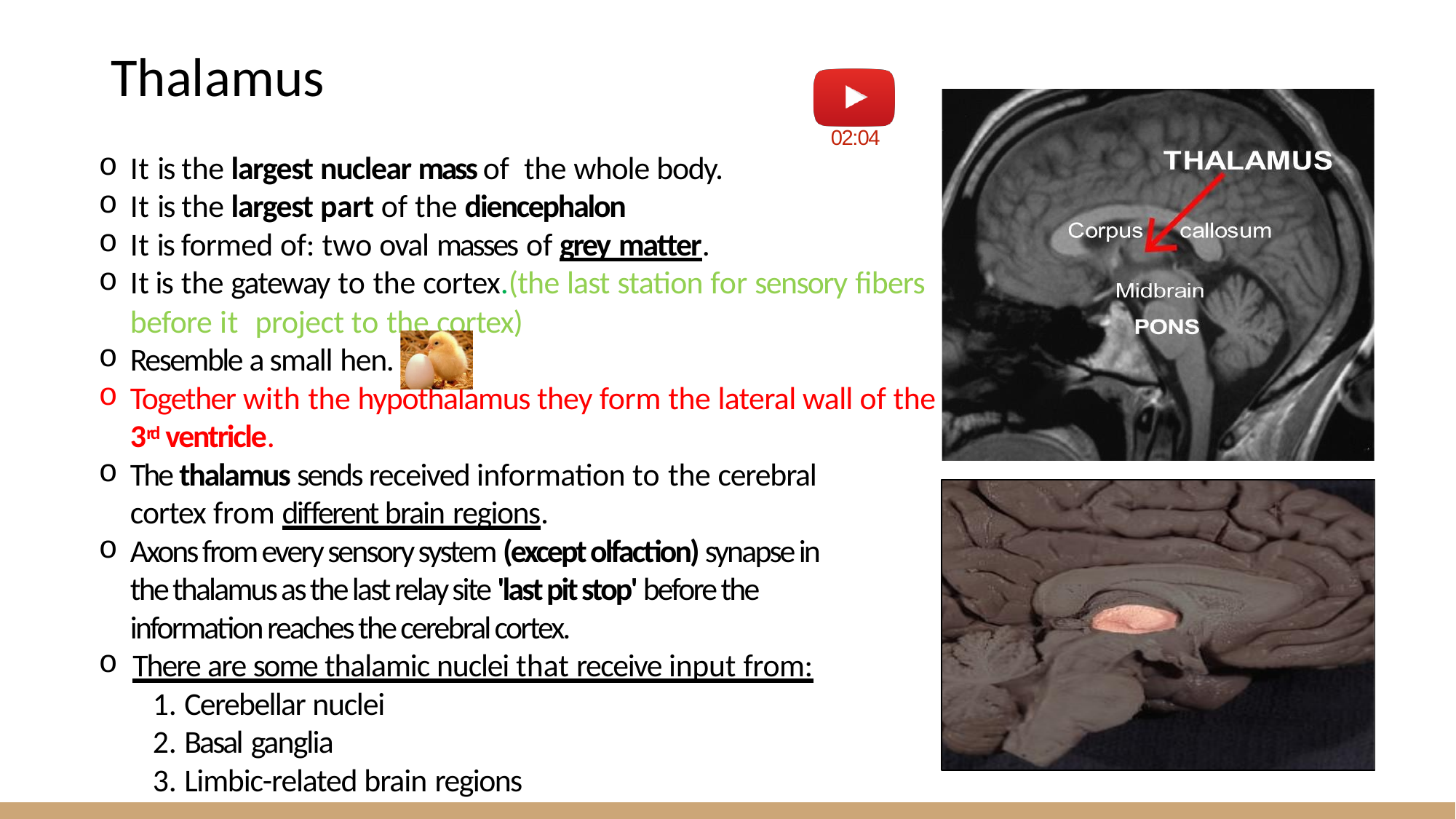

Thalamus

02:04
It is the largest nuclear mass of  the whole body.
It is the largest part of the diencephalon
It is formed of: two oval masses of grey matter.
It is the gateway to the cortex.(the last station for sensory fibers before it  project to the cortex)
Resemble a small hen.
Together with the hypothalamus they form the lateral wall of the 3rd ventricle.
The thalamus sends received information to the cerebral  cortex from different brain regions.
Axons from every sensory system (except olfaction) synapse in the thalamus as the last relay site 'last pit stop' before the  information reaches the cerebral cortex.
There are some thalamic nuclei that receive input from:
Cerebellar nuclei
Basal ganglia
Limbic-related brain regions